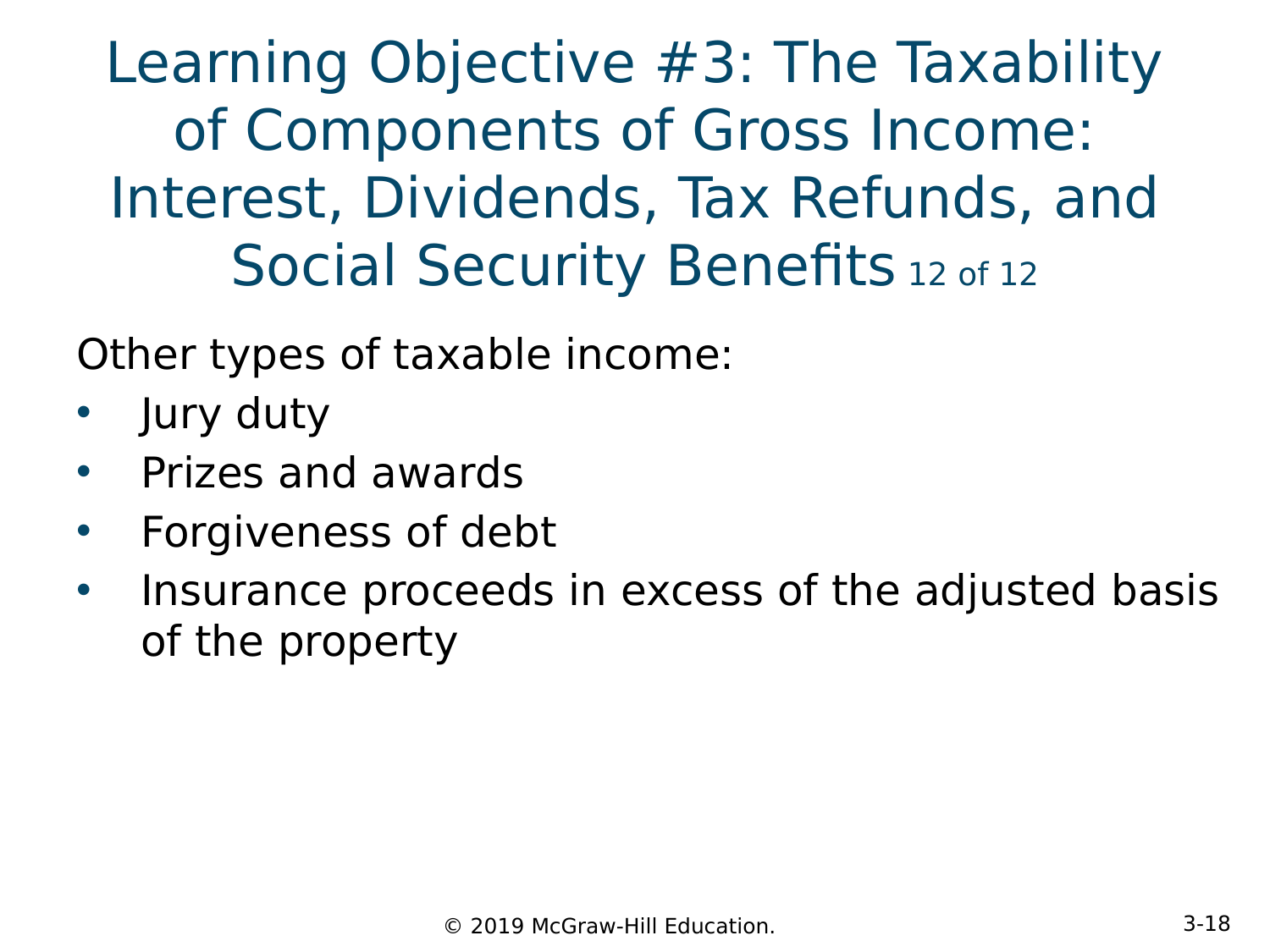

# Learning Objective #3: The Taxability of Components of Gross Income: Interest, Dividends, Tax Refunds, and Social Security Benefits 12 of 12
Other types of taxable income:
Jury duty
Prizes and awards
Forgiveness of debt
Insurance proceeds in excess of the adjusted basis of the property